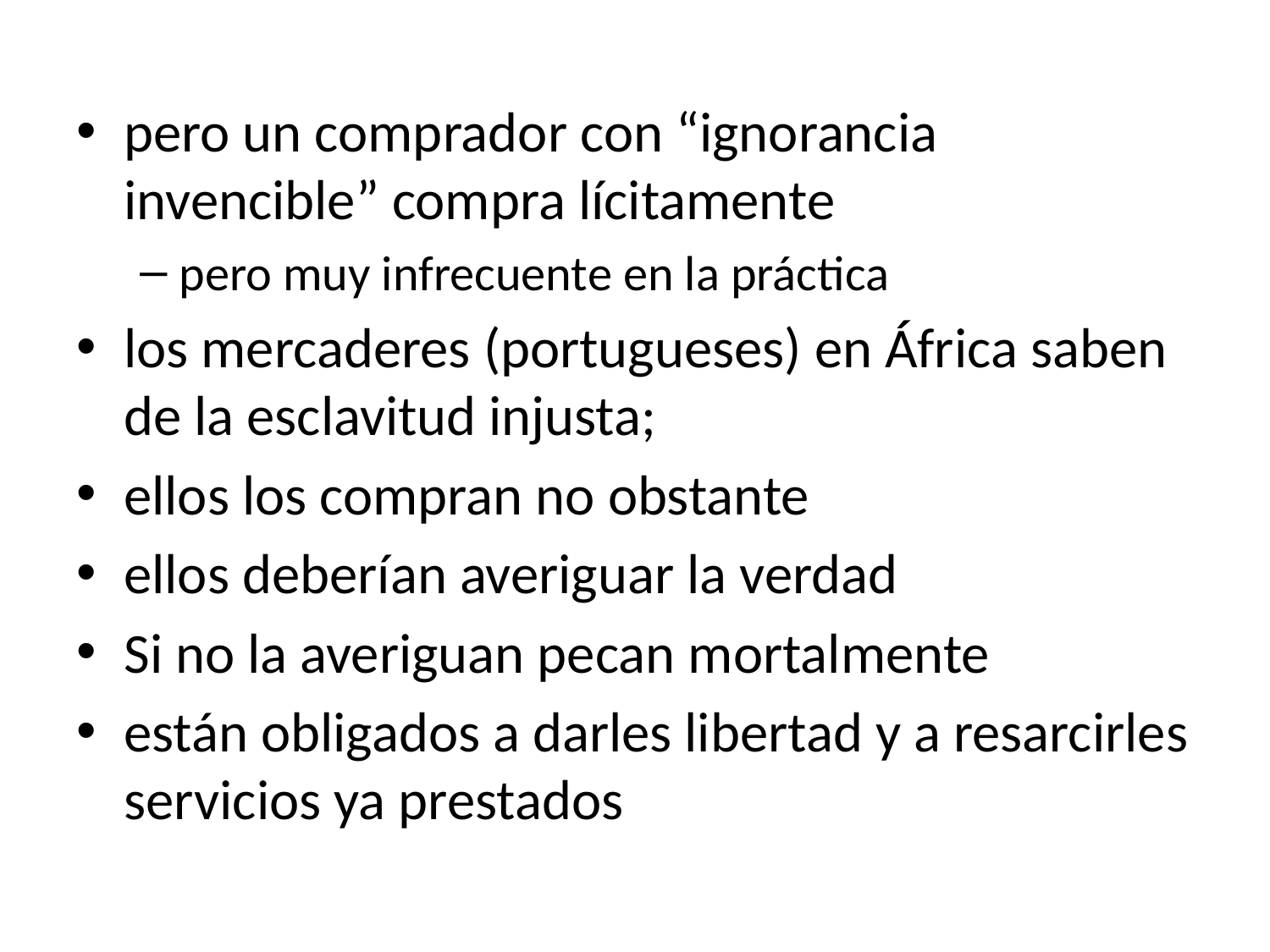

pero un comprador con “ignorancia invencible” compra lícitamente
pero muy infrecuente en la práctica
los mercaderes (portugueses) en África saben de la esclavitud injusta;
ellos los compran no obstante
ellos deberían averiguar la verdad
Si no la averiguan pecan mortalmente
están obligados a darles libertad y a resarcirles servicios ya prestados